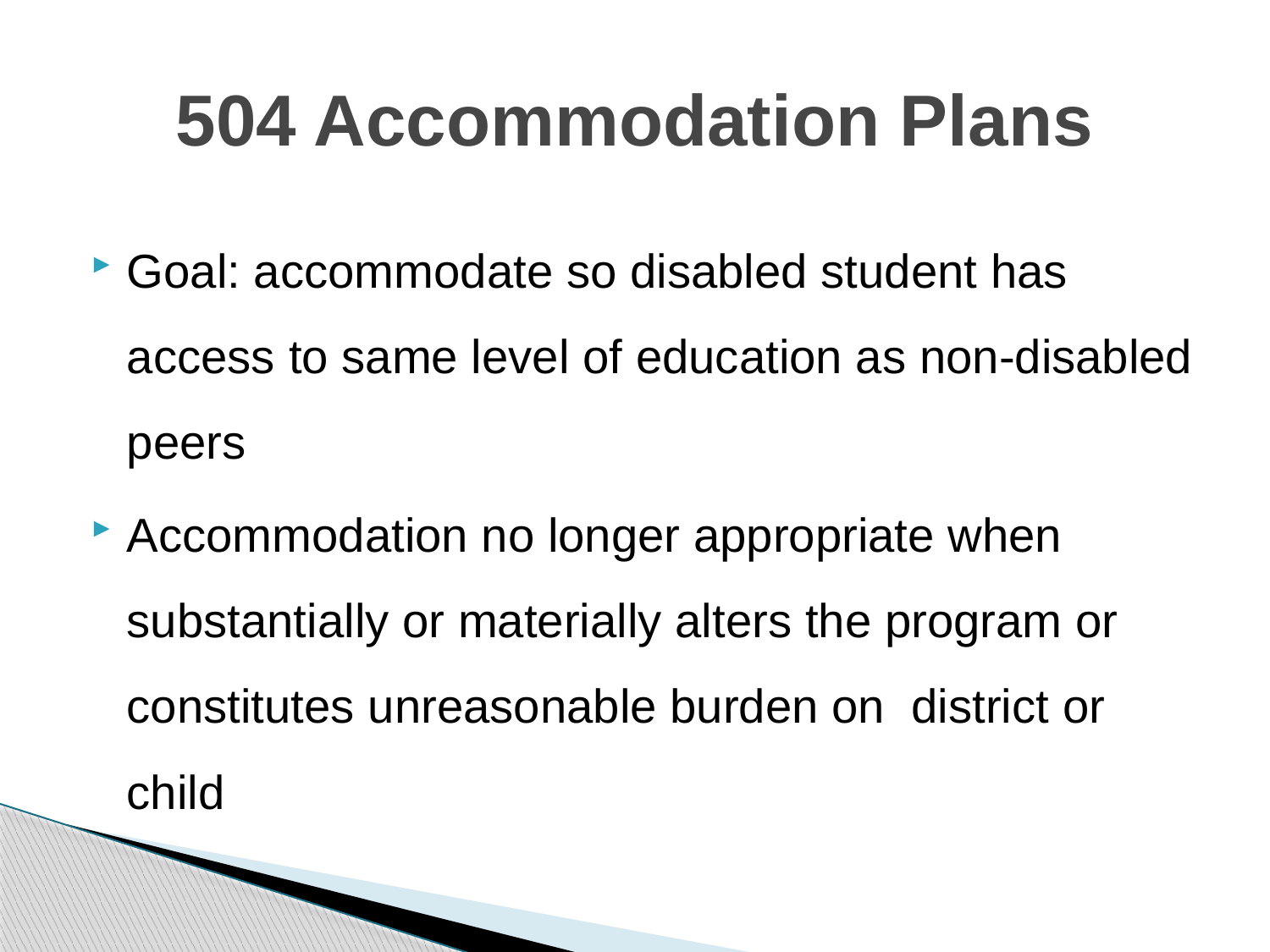

# 504 Accommodation Plans
Goal: accommodate so disabled student has access to same level of education as non-disabled peers
Accommodation no longer appropriate when substantially or materially alters the program or constitutes unreasonable burden on  district or child